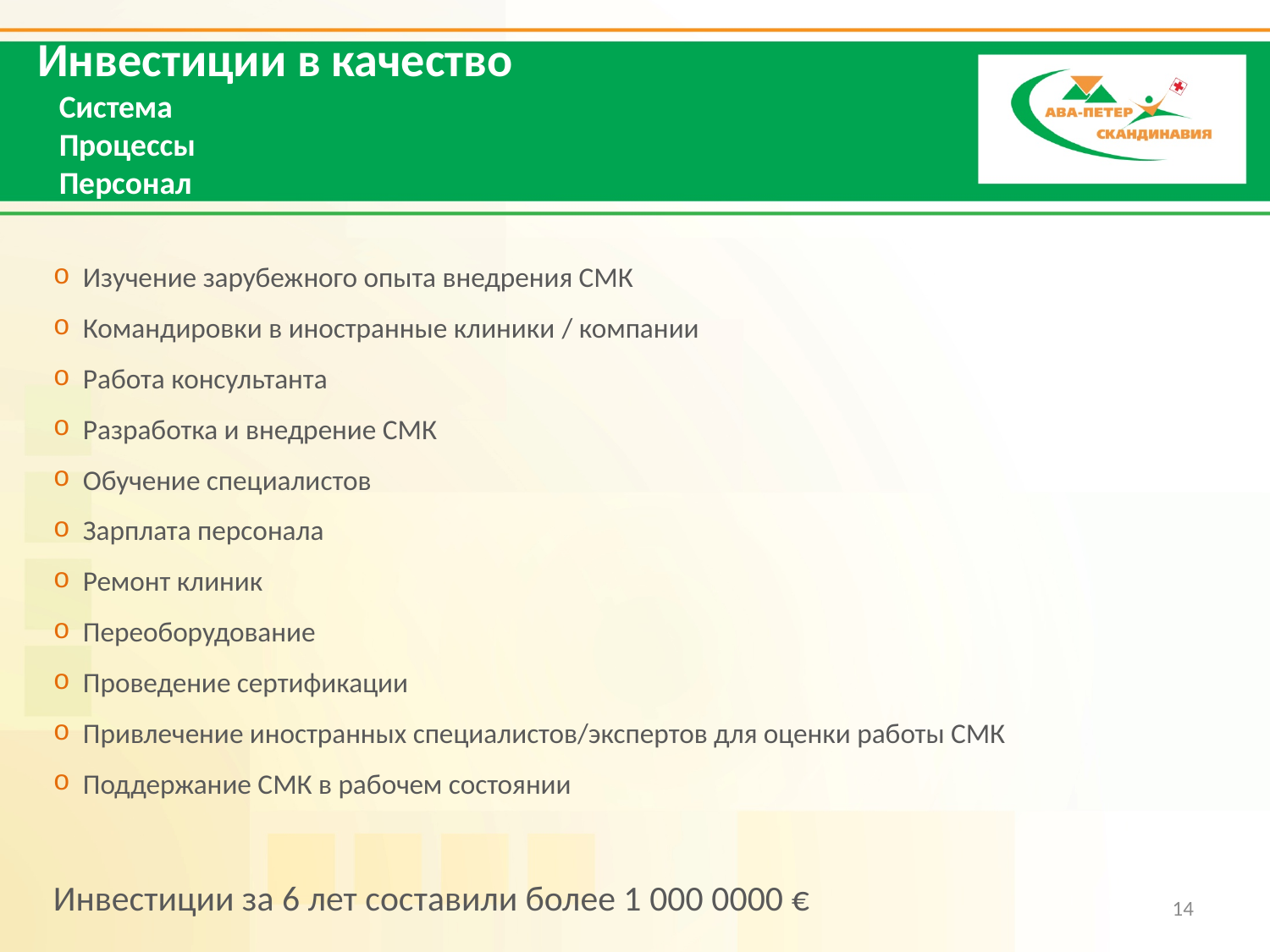

Инвестиции в качество
   Система
   Процессы
   Персонал
  Изучение зарубежного опыта внедрения СМК
  Командировки в иностранные клиники / компании
  Работа консультанта
  Разработка и внедрение СМК
  Обучение специалистов
  Зарплата персонала
  Ремонт клиник
  Переоборудование
  Проведение сертификации
  Привлечение иностранных специалистов/экспертов для оценки работы СМК
  Поддержание СМК в рабочем состоянии

Инвестиции за 6 лет составили более 1 000 0000 €
14